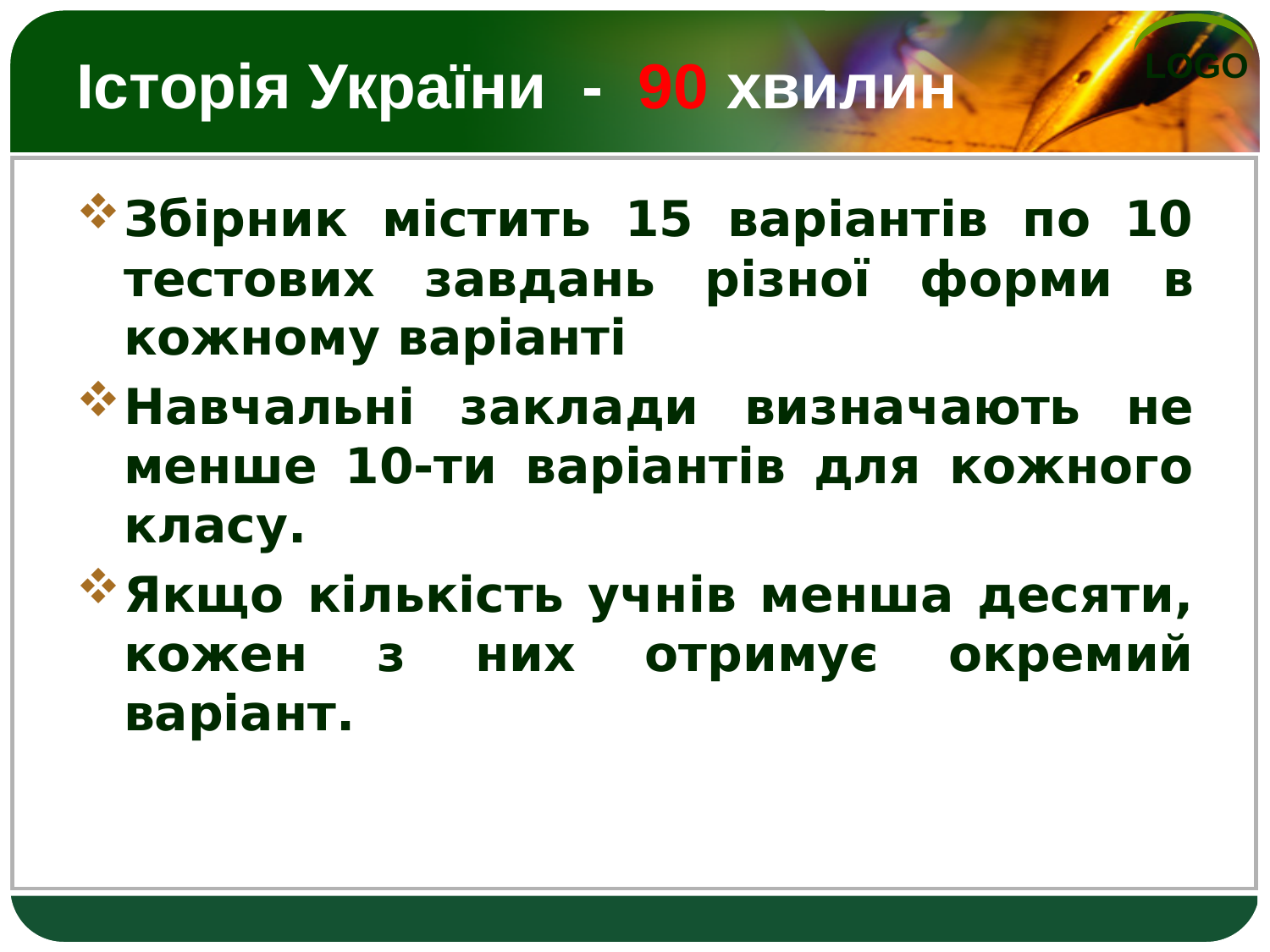

# Історія України  -  90 хвилин
Збірник містить 15 варіантів по 10 тестових завдань різної форми в кожному варіанті
Навчальні заклади визначають не менше 10-ти варіантів для кожного класу.
Якщо кількість учнів менша десяти, кожен з них отримує окремий варіант.